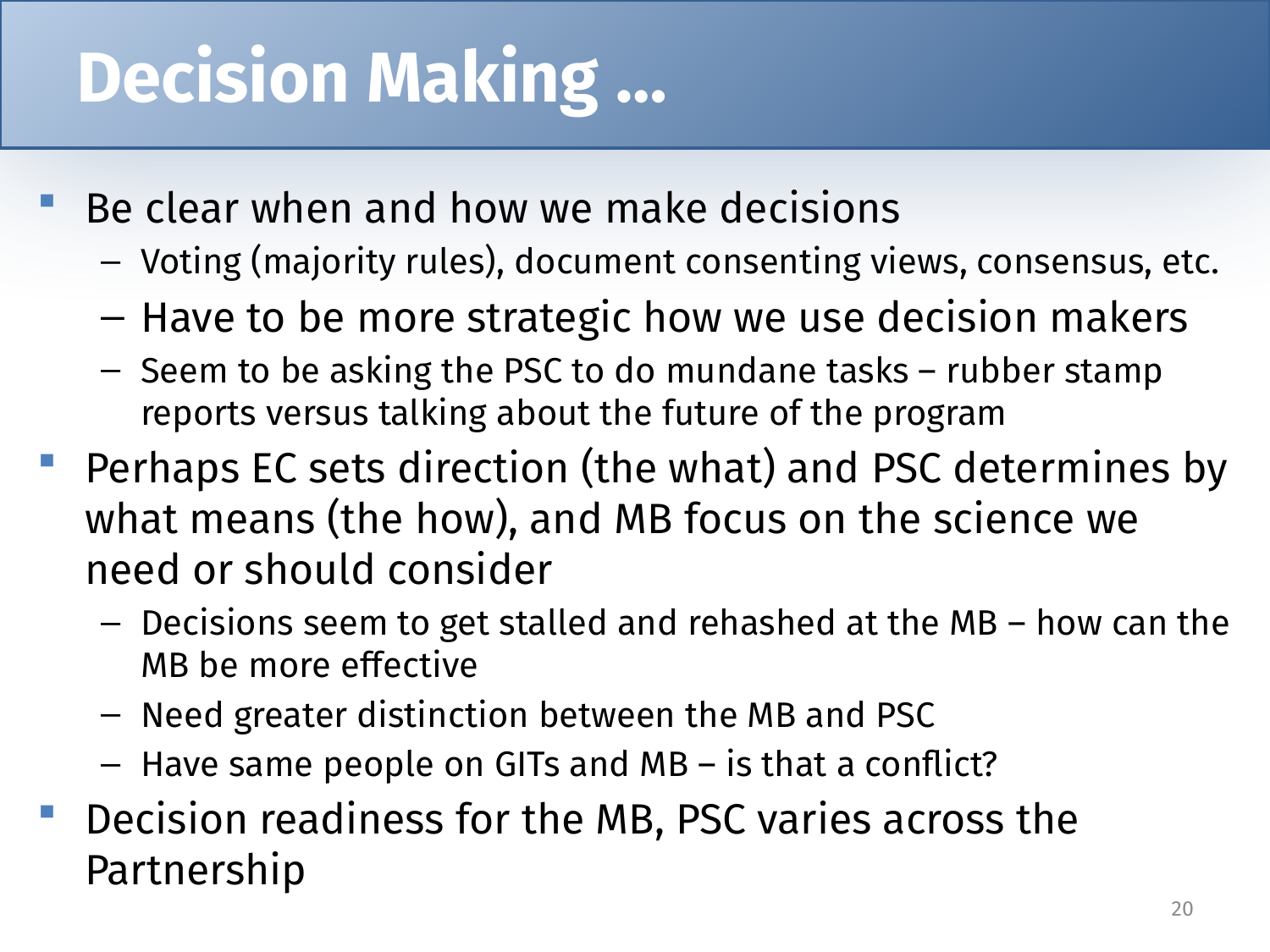

# Decision Making …
Be clear when and how we make decisions
Voting (majority rules), document consenting views, consensus, etc.
Have to be more strategic how we use decision makers
Seem to be asking the PSC to do mundane tasks – rubber stamp reports versus talking about the future of the program
Perhaps EC sets direction (the what) and PSC determines by what means (the how), and MB focus on the science we need or should consider
Decisions seem to get stalled and rehashed at the MB – how can the MB be more effective
Need greater distinction between the MB and PSC
Have same people on GITs and MB – is that a conflict?
Decision readiness for the MB, PSC varies across the Partnership

20